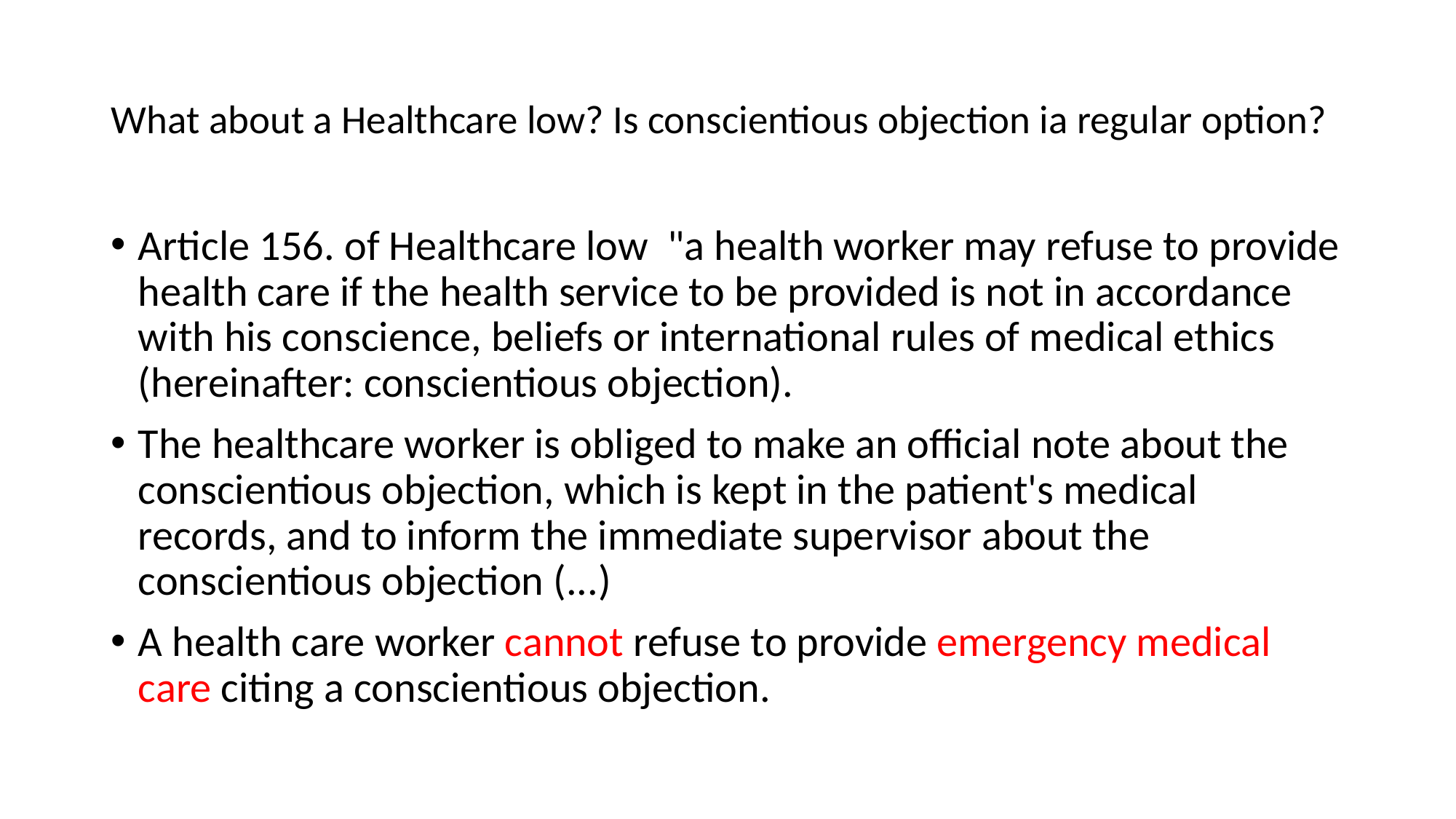

# What about a Healthcare low? Is conscientious objection ia regular option?
Article 156. of Healthcare low  "a health worker may refuse to provide health care if the health service to be provided is not in accordance with his conscience, beliefs or international rules of medical ethics (hereinafter: conscientious objection).
The healthcare worker is obliged to make an official note about the conscientious objection, which is kept in the patient's medical records, and to inform the immediate supervisor about the conscientious objection (...)
A health care worker cannot refuse to provide emergency medical care citing a conscientious objection.